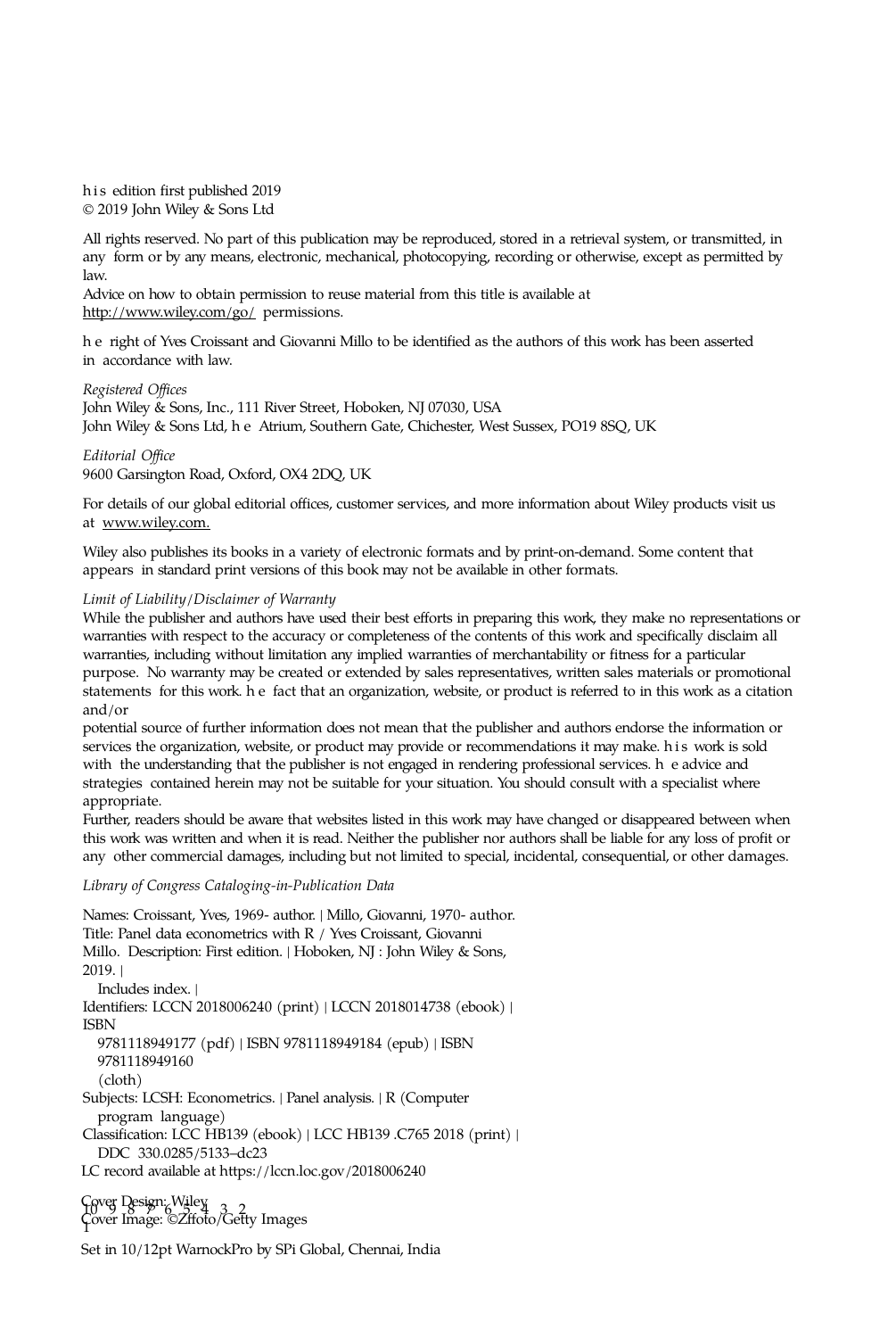

his edition ﬁrst published 2019
© 2019 John Wiley & Sons Ltd
All rights reserved. No part of this publication may be reproduced, stored in a retrieval system, or transmitted, in any form or by any means, electronic, mechanical, photocopying, recording or otherwise, except as permitted by law.
Advice on how to obtain permission to reuse material from this title is available at http://www.wiley.com/go/ permissions.
he right of Yves Croissant and Giovanni Millo to be identiﬁed as the authors of this work has been asserted in accordance with law.
Registered Offices
John Wiley & Sons, Inc., 111 River Street, Hoboken, NJ 07030, USA
John Wiley & Sons Ltd, he Atrium, Southern Gate, Chichester, West Sussex, PO19 8SQ, UK
Editorial Office
9600 Garsington Road, Oxford, OX4 2DQ, UK
For details of our global editorial oﬃces, customer services, and more information about Wiley products visit us at www.wiley.com.
Wiley also publishes its books in a variety of electronic formats and by print-on-demand. Some content that appears in standard print versions of this book may not be available in other formats.
Limit of Liability/Disclaimer of Warranty
While the publisher and authors have used their best efforts in preparing this work, they make no representations or warranties with respect to the accuracy or completeness of the contents of this work and speciﬁcally disclaim all warranties, including without limitation any implied warranties of merchantability or ﬁtness for a particular purpose. No warranty may be created or extended by sales representatives, written sales materials or promotional statements for this work. he fact that an organization, website, or product is referred to in this work as a citation and/or
potential source of further information does not mean that the publisher and authors endorse the information or services the organization, website, or product may provide or recommendations it may make. his work is sold with the understanding that the publisher is not engaged in rendering professional services. he advice and strategies contained herein may not be suitable for your situation. You should consult with a specialist where appropriate.
Further, readers should be aware that websites listed in this work may have changed or disappeared between when this work was written and when it is read. Neither the publisher nor authors shall be liable for any loss of proﬁt or any other commercial damages, including but not limited to special, incidental, consequential, or other damages.
Library of Congress Cataloging-in-Publication Data
Names: Croissant, Yves, 1969- author. | Millo, Giovanni, 1970- author. Title: Panel data econometrics with R / Yves Croissant, Giovanni Millo. Description: First edition. | Hoboken, NJ : John Wiley & Sons, 2019. |
Includes index. |
Identiﬁers: LCCN 2018006240 (print) | LCCN 2018014738 (ebook) | ISBN
9781118949177 (pdf) | ISBN 9781118949184 (epub) | ISBN 9781118949160
(cloth)
Subjects: LCSH: Econometrics. | Panel analysis. | R (Computer program language)
Classiﬁcation: LCC HB139 (ebook) | LCC HB139 .C765 2018 (print) | DDC 330.0285/5133–dc23
LC record available at https://lccn.loc.gov/2018006240
Cover Design: Wiley
Cover Image: ©Zffoto/Getty Images
Set in 10/12pt WarnockPro by SPi Global, Chennai, India
10 9 8 7 6 5 4 3 2 1